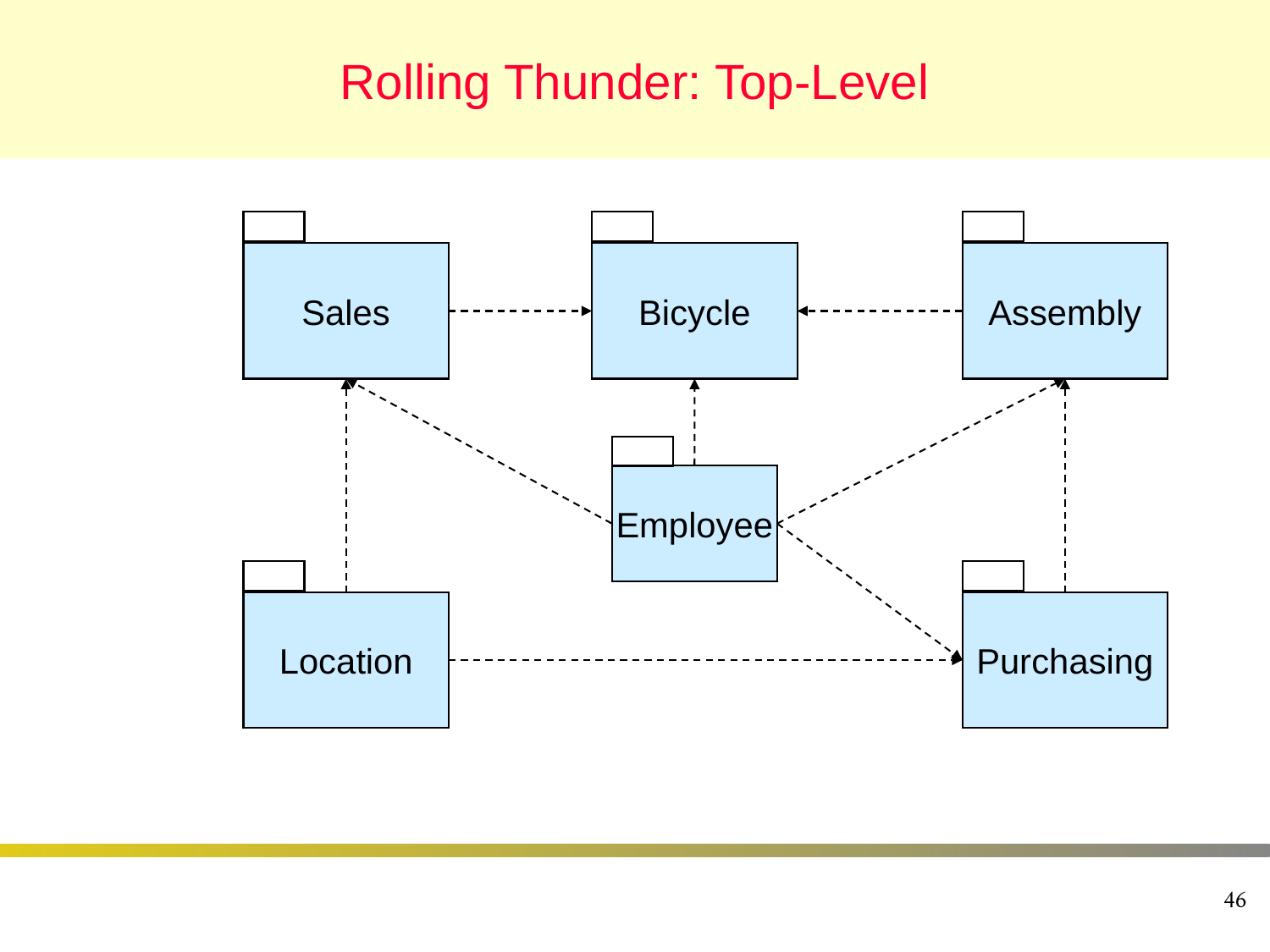

# Rolling Thunder: Top-Level

Sales
Bicycle
Assembly

Employee

Location
Purchasing
46